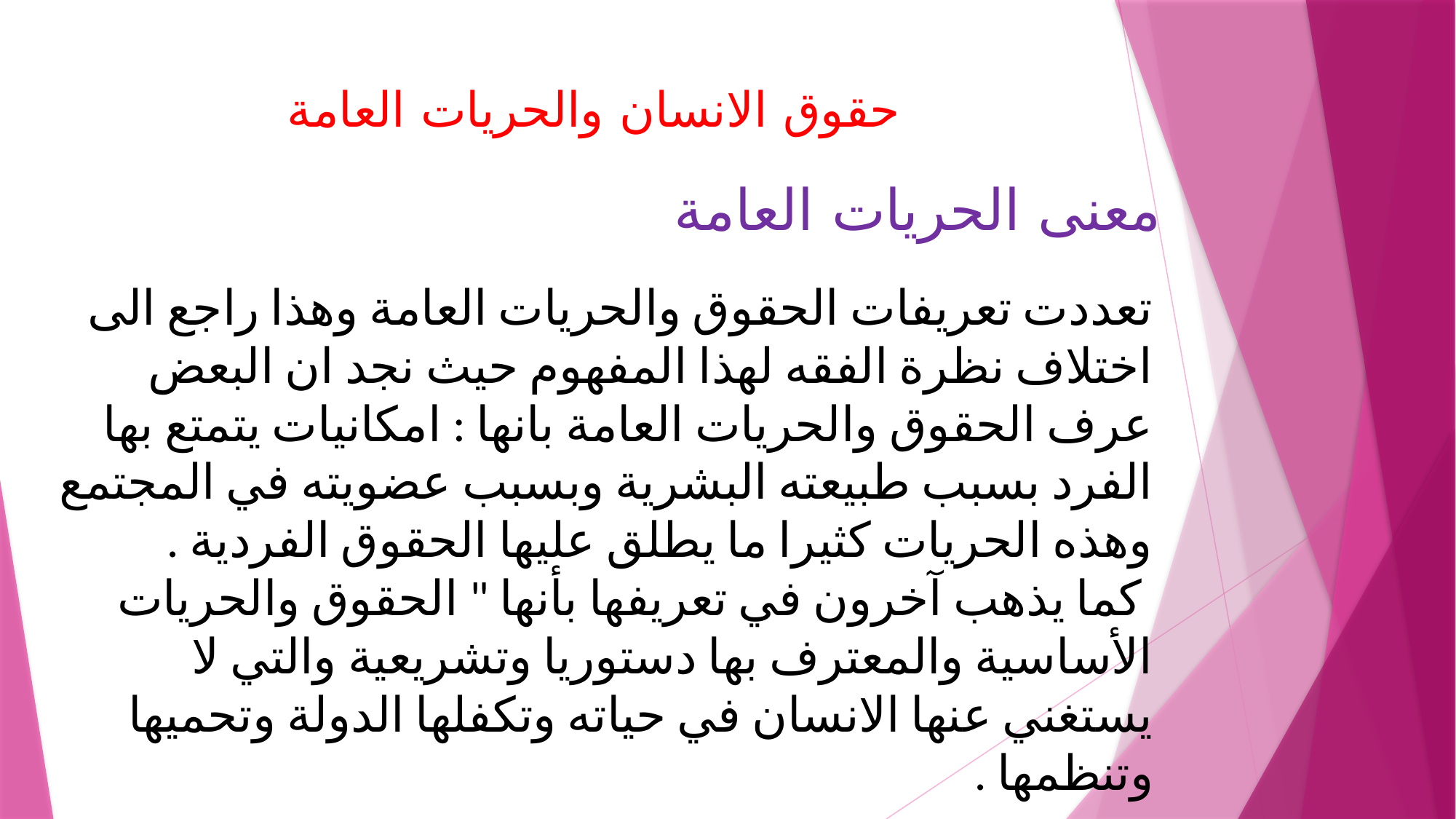

# حقوق الانسان والحريات العامة
معنى الحريات العامة
تعددت تعريفات الحقوق والحريات العامة وهذا راجع الى اختلاف نظرة الفقه لهذا المفهوم حيث نجد ان البعض عرف الحقوق والحريات العامة بانها : امكانيات يتمتع بها الفرد بسبب طبيعته البشرية وبسبب عضويته في المجتمع وهذه الحريات كثيرا ما يطلق عليها الحقوق الفردية .
 كما يذهب آخرون في تعريفها بأنها " الحقوق والحريات الأساسية والمعترف بها دستوريا وتشريعية والتي لا يستغني عنها الانسان في حياته وتكفلها الدولة وتحميها وتنظمها .